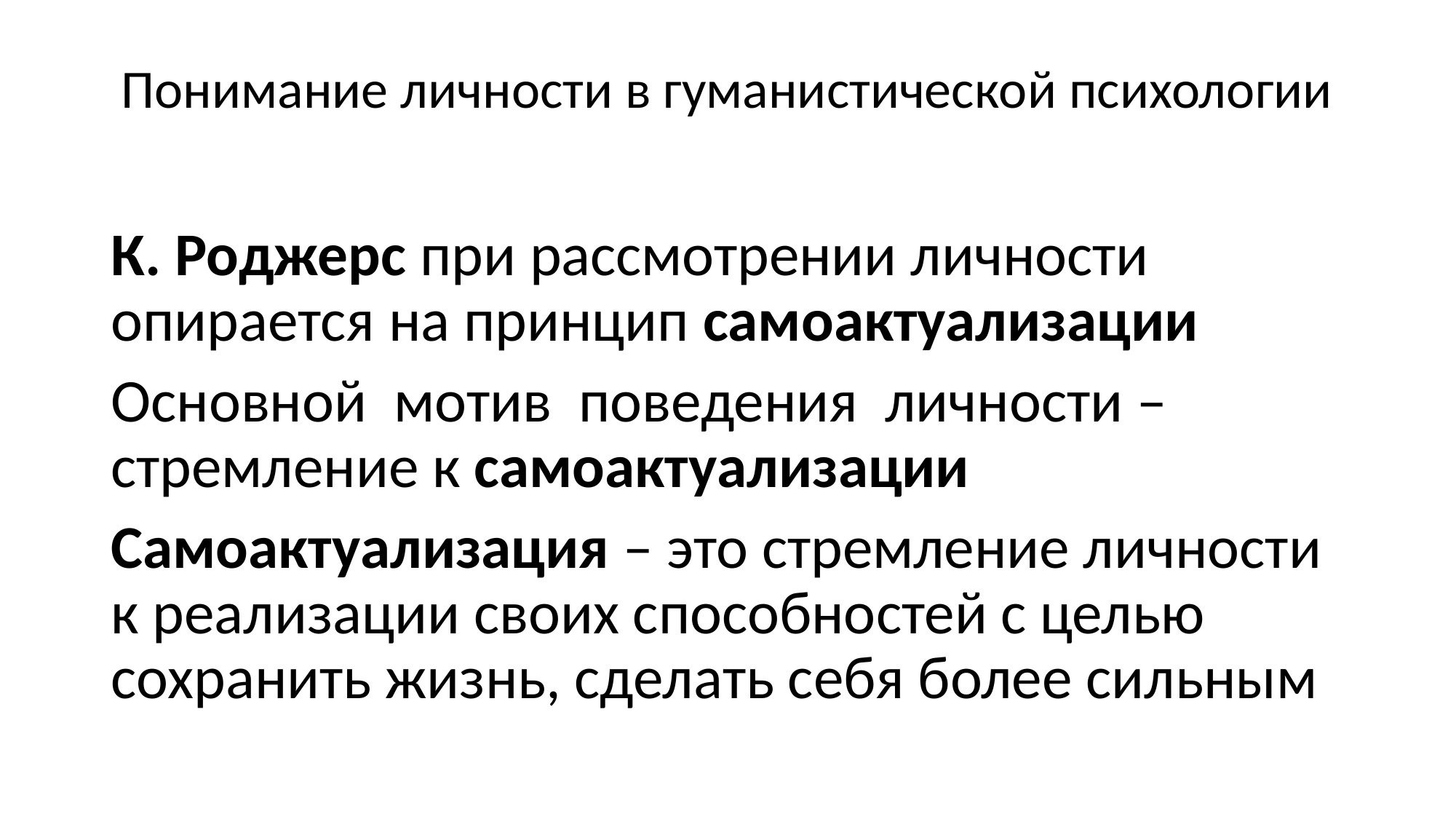

# Понимание личности в гуманистической психологии
К. Роджерс при рассмотрении личности опирается на принцип самоактуализации
Основной  мотив  поведения  личности – стремление к самоактуализации
Самоактуализация – это стремление личности к реализации своих способностей с целью сохранить жизнь, сделать себя более сильным